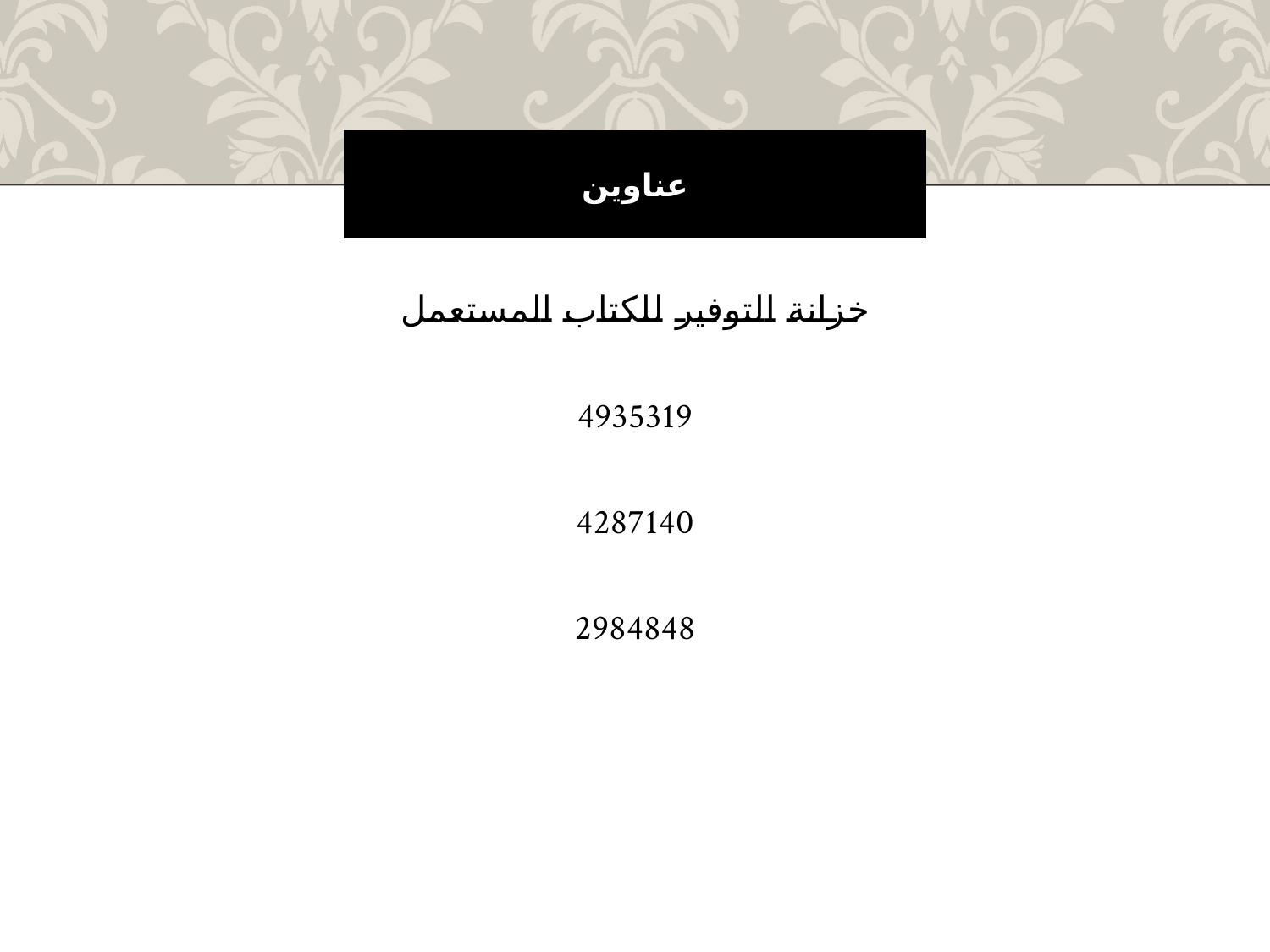

# عناوين
خزانة التوفير للكتاب المستعمل

4935319

4287140

2984848